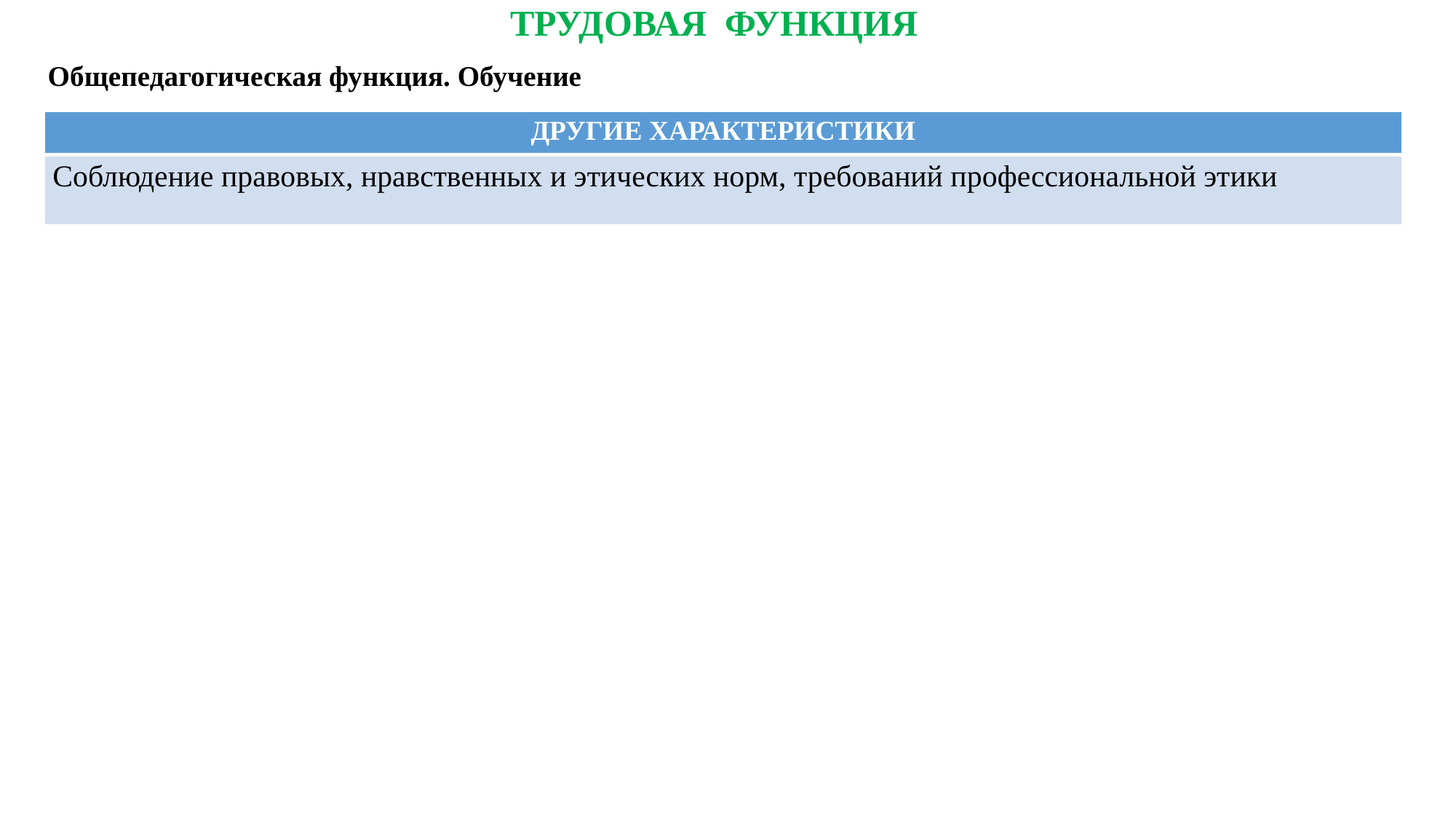

# ТРУДОВАЯ  ФУНКЦИЯ
Общепедагогическая функция. Обучение
| ДРУГИЕ ХАРАКТЕРИСТИКИ |
| --- |
| Соблюдение правовых, нравственных и этических норм, требований профессиональной этики |